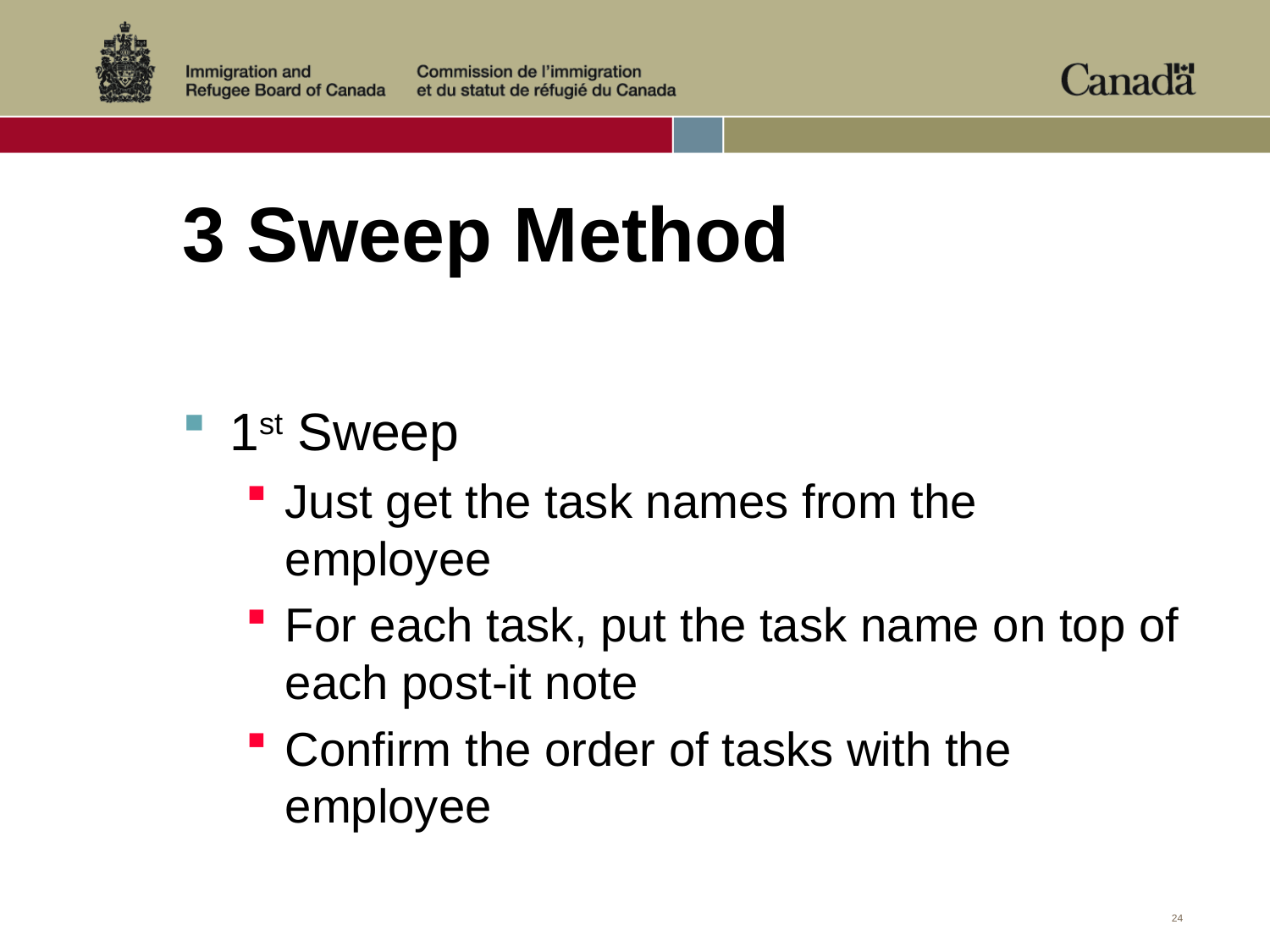

# 3 Sweep Method
1st Sweep
Just get the task names from the employee
For each task, put the task name on top of each post-it note
Confirm the order of tasks with the employee
24